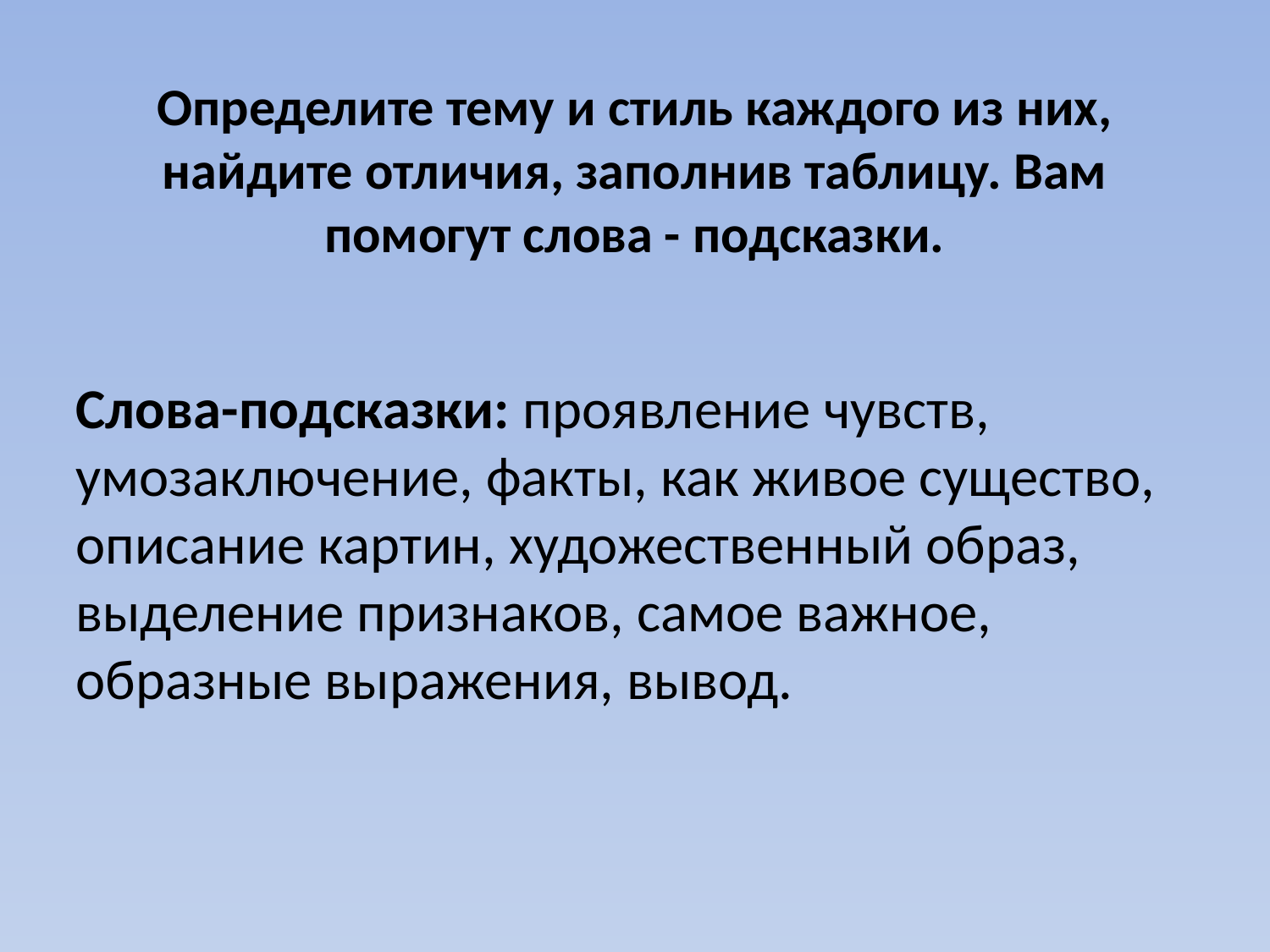

Определите тему и стиль каж­дого из них, найдите отличия, запол­нив таблицу. Вам помогут слова - подсказки.
Слова-подсказки: проявление чувств, умозаключение, факты, как живое существо, описание картин, художественный образ, выделение признаков, самое важное, образные выражения, вывод.